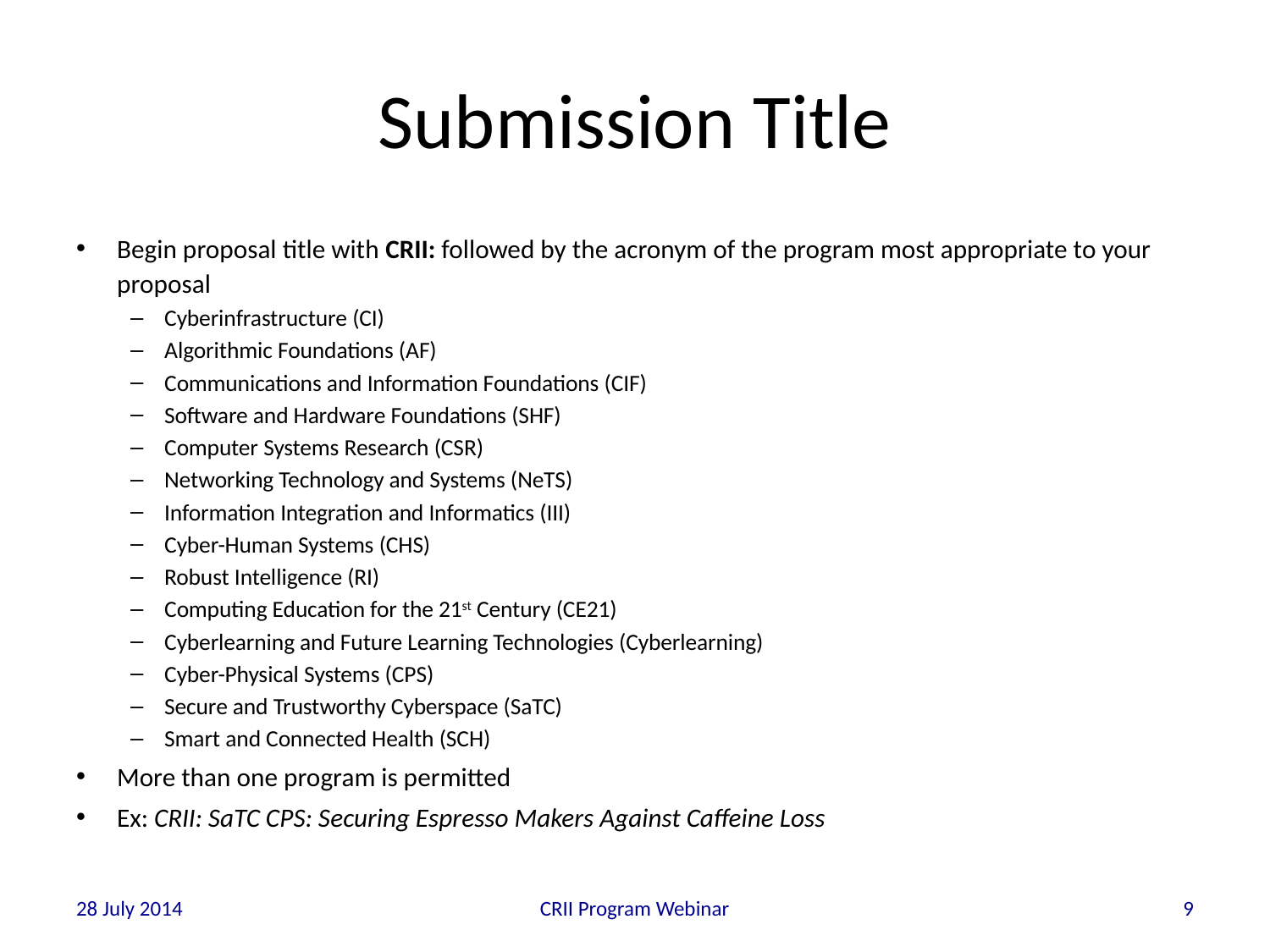

# Submission Title
Begin proposal title with CRII: followed by the acronym of the program most appropriate to your proposal
Cyberinfrastructure (CI)
Algorithmic Foundations (AF)
Communications and Information Foundations (CIF)
Software and Hardware Foundations (SHF)
Computer Systems Research (CSR)
Networking Technology and Systems (NeTS)
Information Integration and Informatics (III)
Cyber-Human Systems (CHS)
Robust Intelligence (RI)
Computing Education for the 21st Century (CE21)
Cyberlearning and Future Learning Technologies (Cyberlearning)
Cyber-Physical Systems (CPS)
Secure and Trustworthy Cyberspace (SaTC)
Smart and Connected Health (SCH)
More than one program is permitted
Ex: CRII: SaTC CPS: Securing Espresso Makers Against Caffeine Loss

28 July 2014
CRII Program Webinar
9